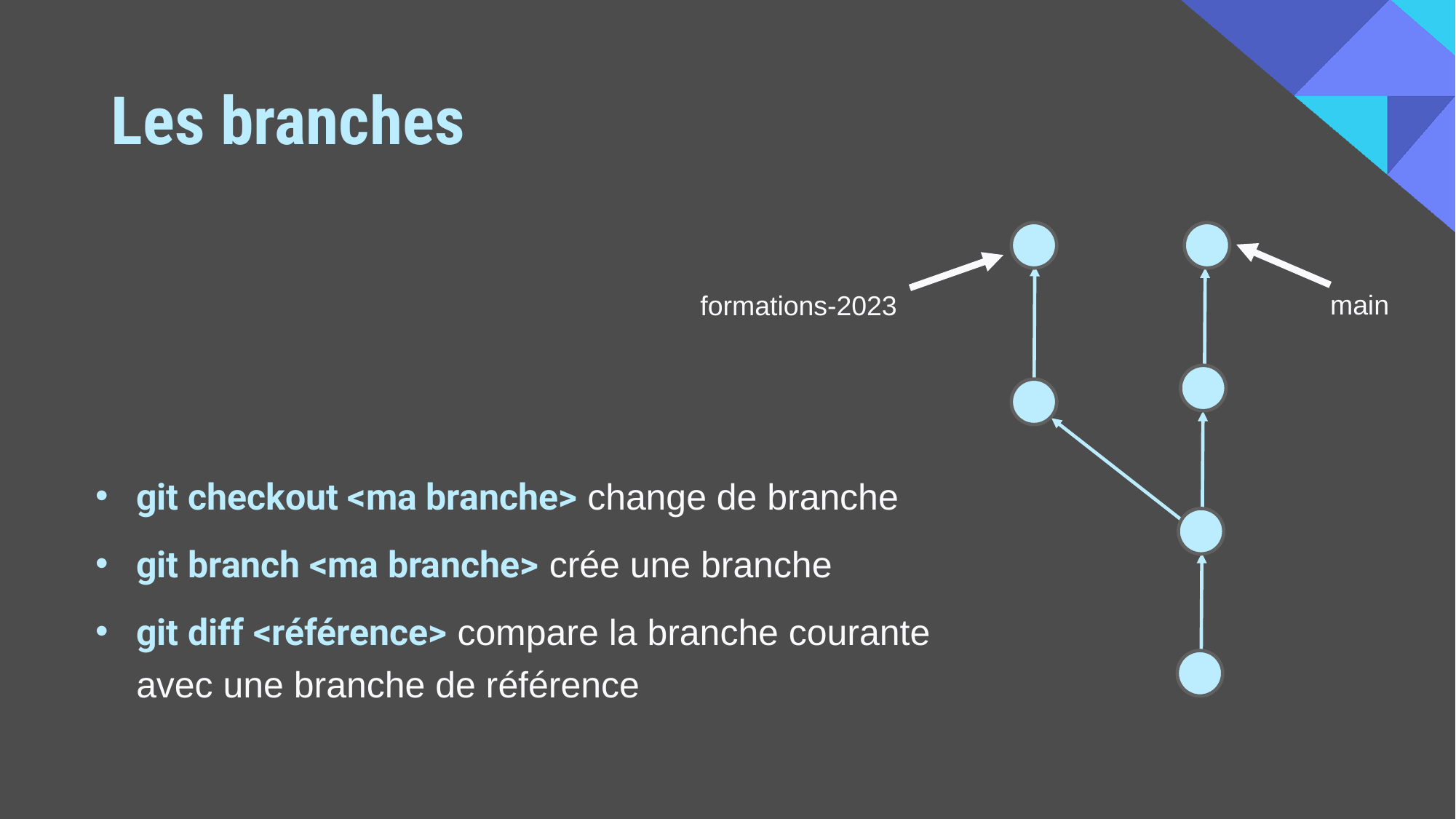

# Les branches

main
formations-2023
git checkout <ma branche> change de branche
git branch <ma branche> crée une branche
git diff <référence> compare la branche courante avec une branche de référence